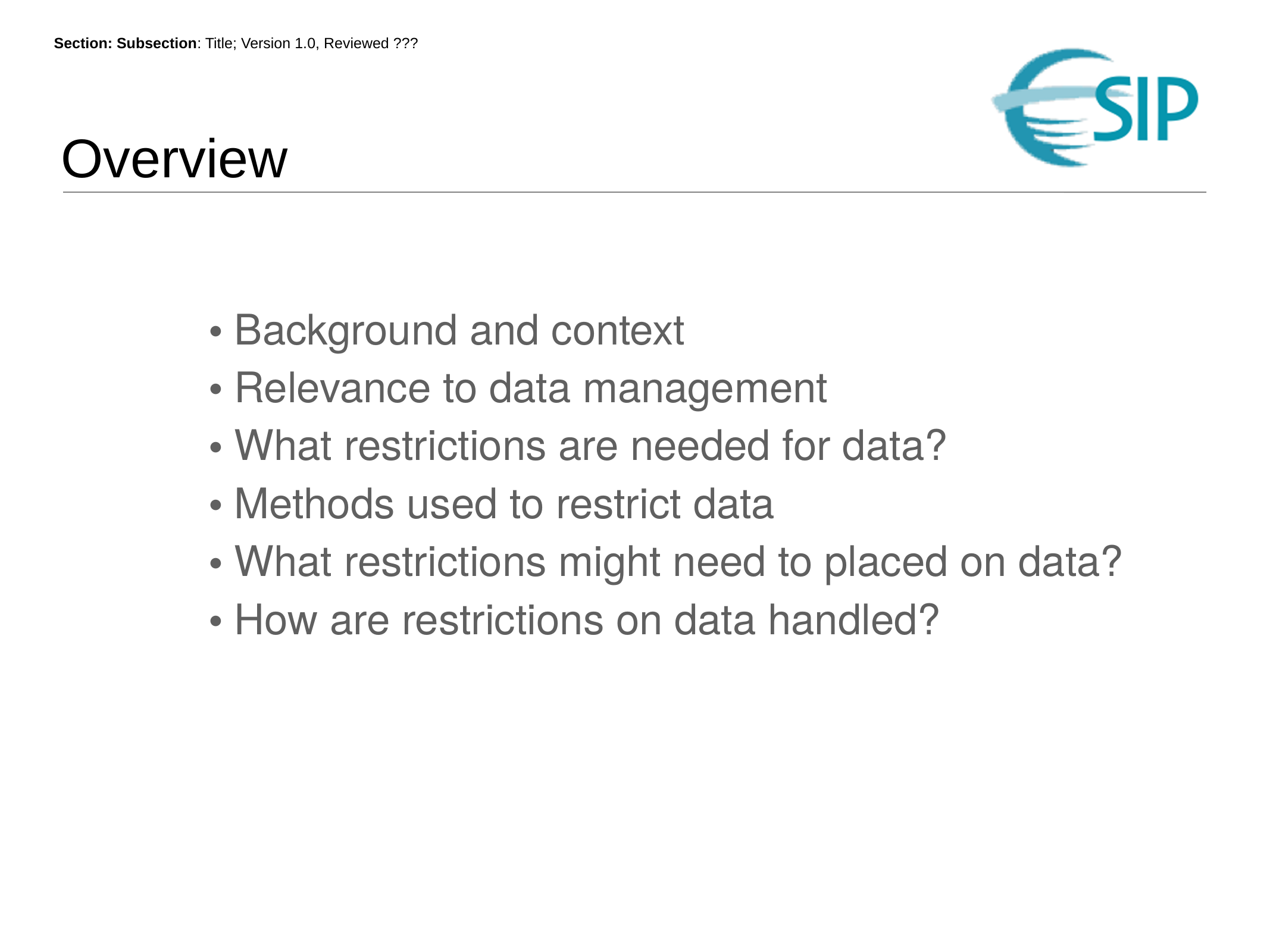

# Overview
Background and context
Relevance to data management
What restrictions are needed for data?
Methods used to restrict data
What restrictions might need to placed on data?
How are restrictions on data handled?